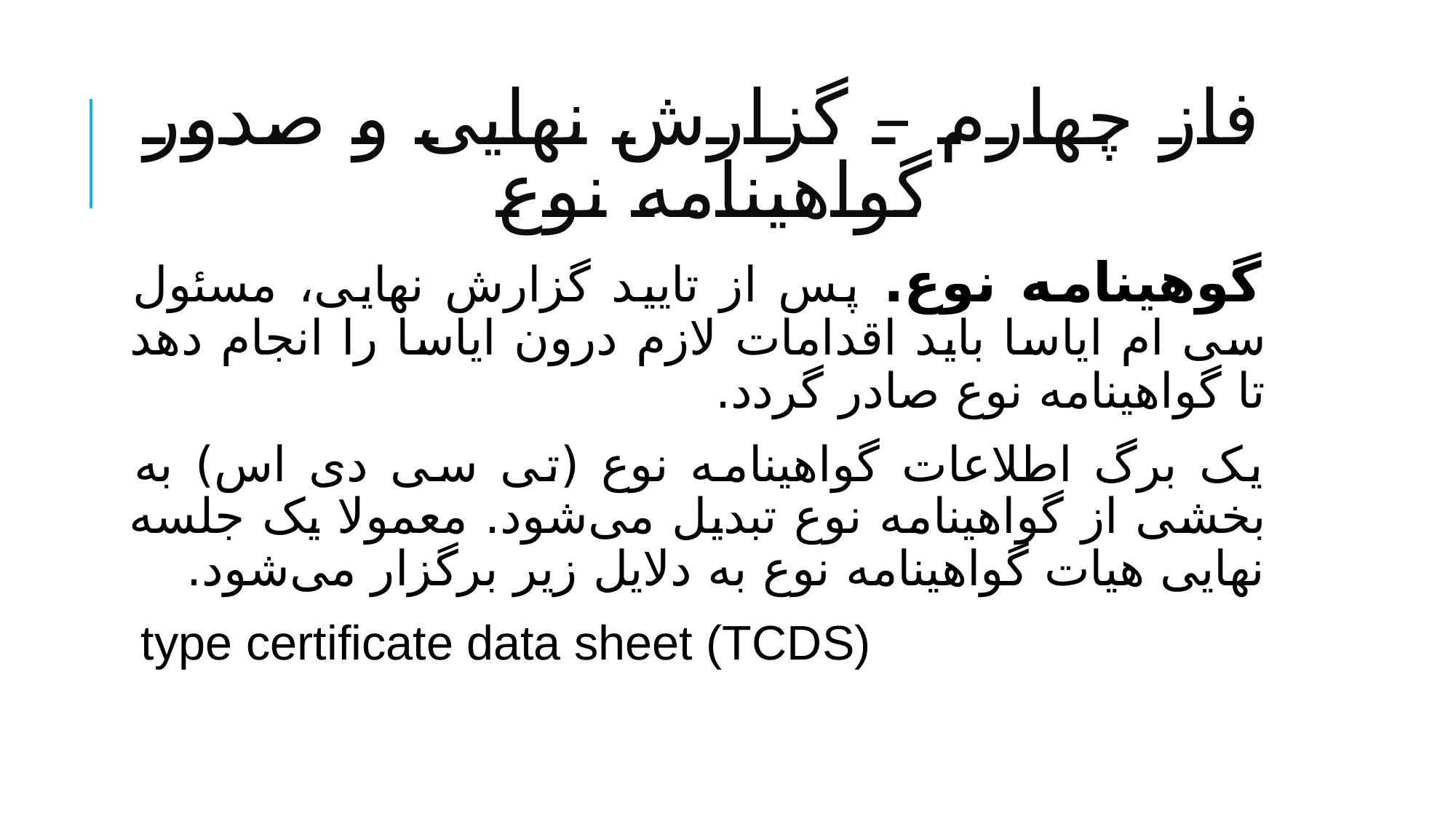

# فاز چهارم – گزارش نهایی و صدور گواهینامه نوع
گوهینامه نوع. پس از تایید گزارش نهایی، مسئول سی ام ایاسا باید اقدامات لازم درون ایاسا را انجام دهد تا گواهینامه نوع صادر گردد.
یک برگ اطلاعات گواهینامه نوع (تی سی دی اس) به بخشی از گواهینامه نوع تبدیل می‌شود. معمولا یک جلسه نهایی هیات گواهینامه نوع به دلایل زیر برگزار می‌شود.
type certificate data sheet (TCDS)